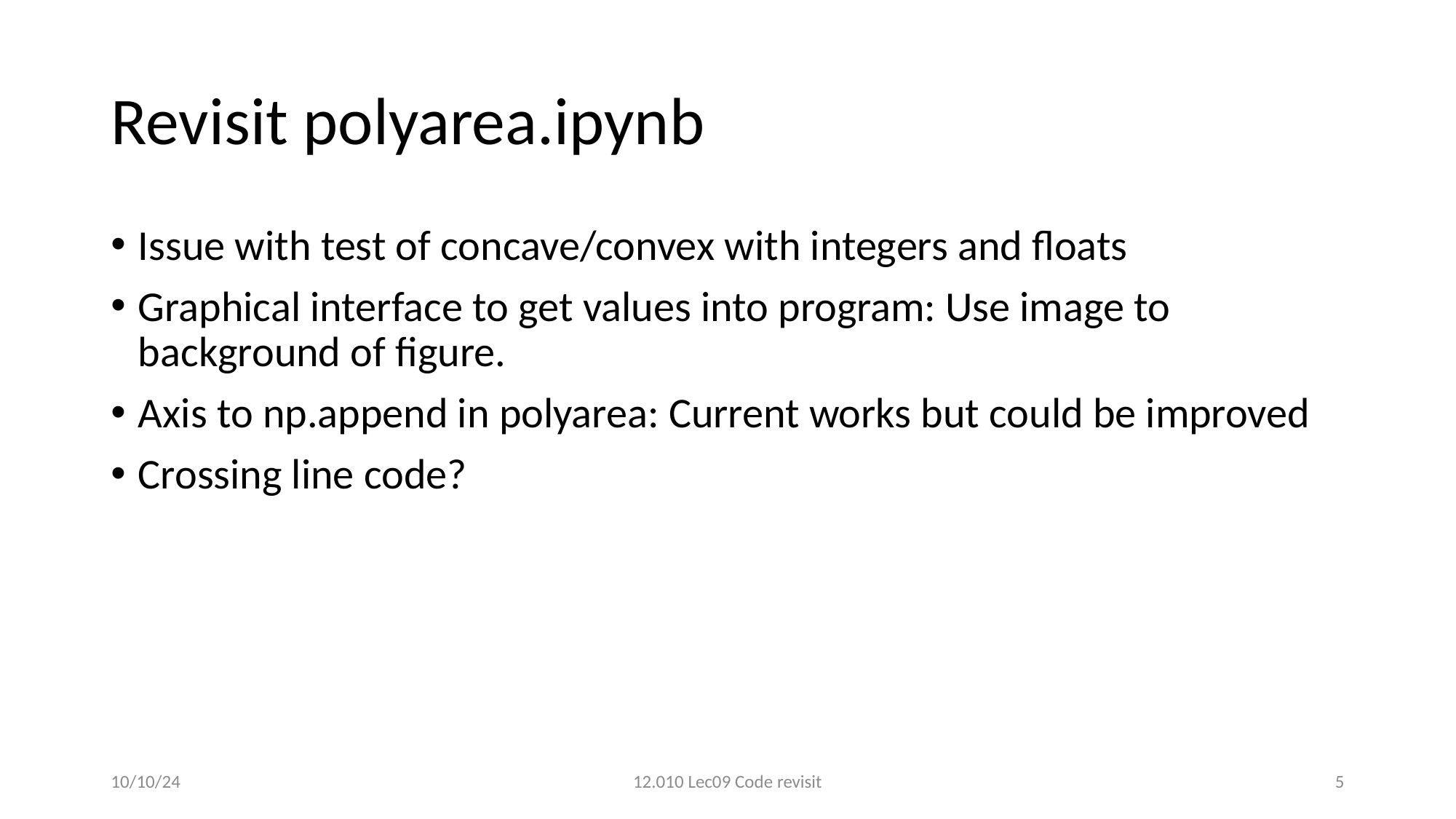

# Revisit polyarea.ipynb
Issue with test of concave/convex with integers and floats
Graphical interface to get values into program: Use image to background of figure.
Axis to np.append in polyarea: Current works but could be improved
Crossing line code?
10/10/24
12.010 Lec09 Code revisit
5